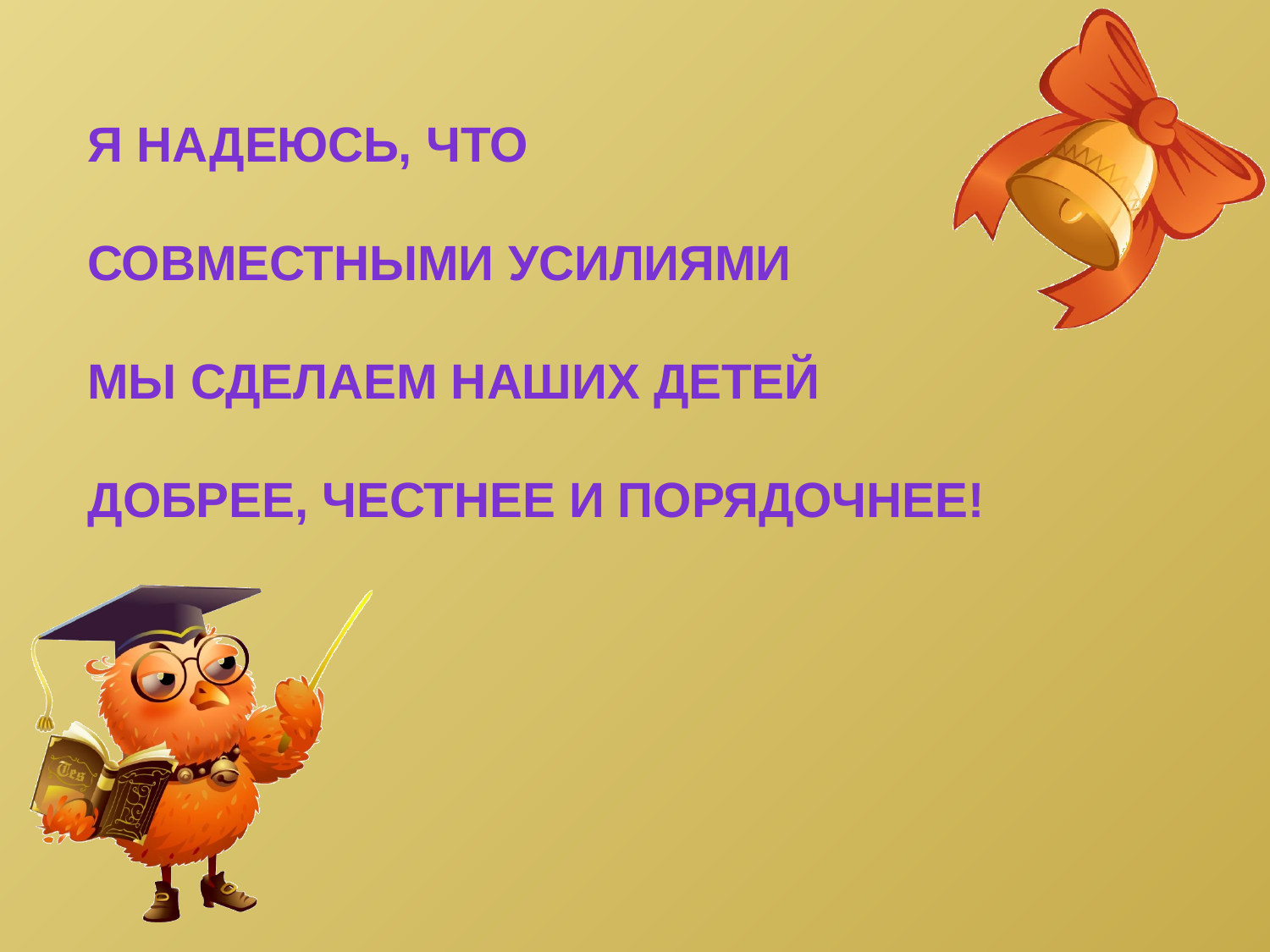

Я надеюсь, что

совместными усилиями

Мы сделаем наших детей

Добрее, честнее и порядочнее!